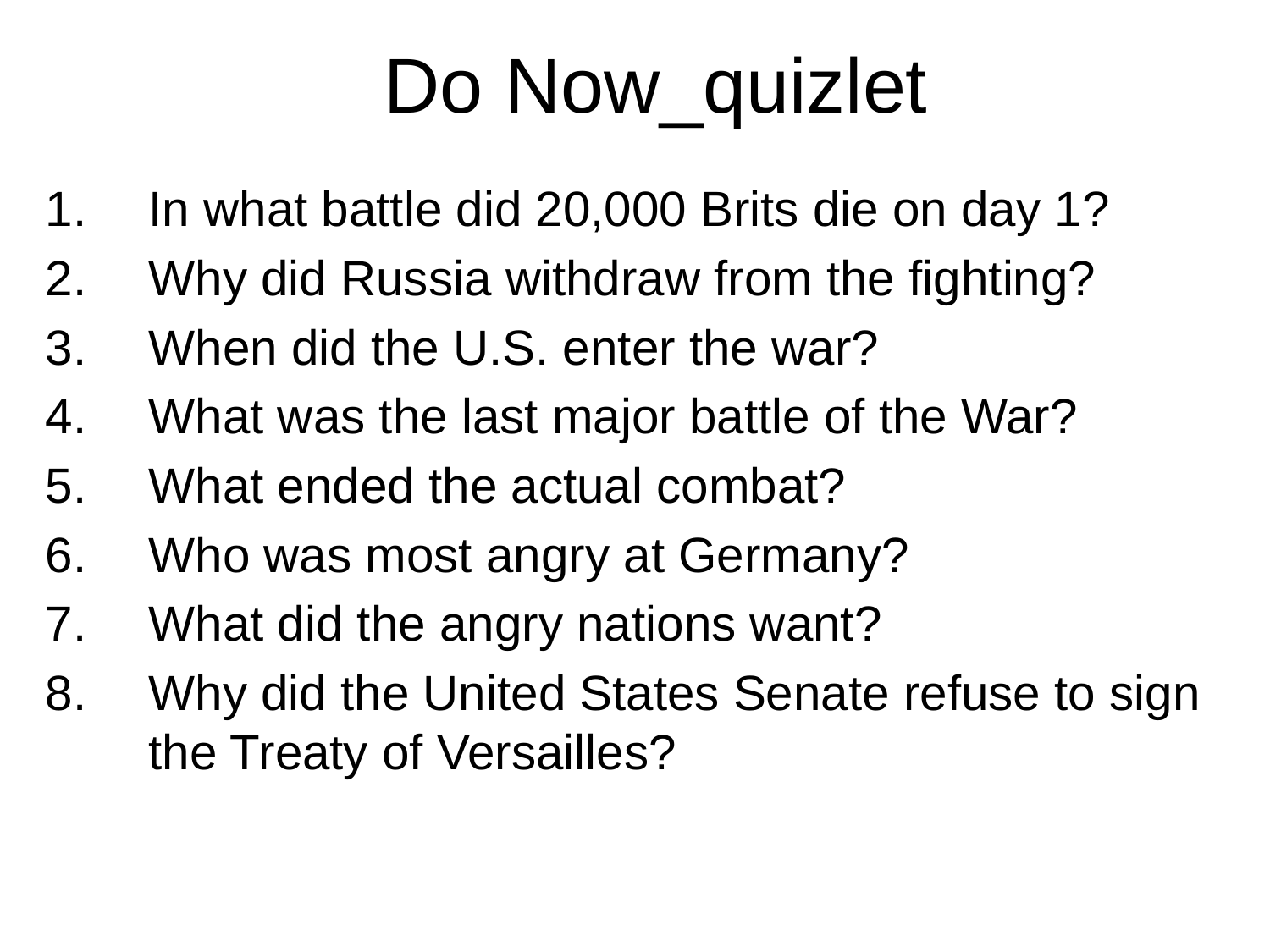

# Do Now_quizlet
In what battle did 20,000 Brits die on day 1?
Why did Russia withdraw from the fighting?
When did the U.S. enter the war?
What was the last major battle of the War?
What ended the actual combat?
Who was most angry at Germany?
What did the angry nations want?
Why did the United States Senate refuse to sign the Treaty of Versailles?